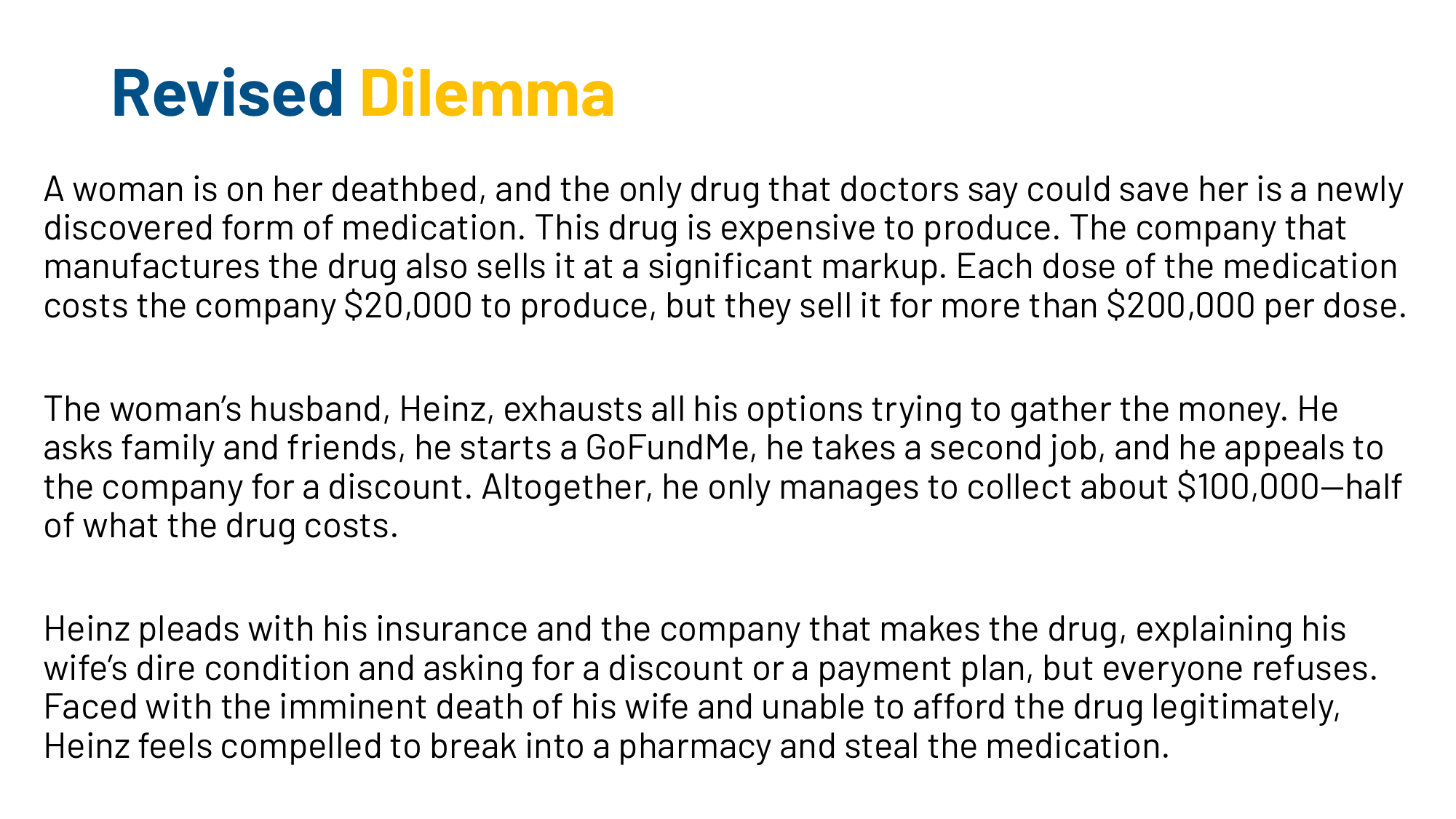

# Revised Dilemma
A woman is on her deathbed, and the only drug that doctors say could save her is a newly discovered form of medication. This drug is expensive to produce. The company that manufactures the drug also sells it at a significant markup. Each dose of the medication costs the company $20,000 to produce, but they sell it for more than $200,000 per dose.

The woman’s husband, Heinz, exhausts all his options trying to gather the money. He asks family and friends, he starts a GoFundMe, he takes a second job, and he appeals to the company for a discount. Altogether, he only manages to collect about $100,000—half of what the drug costs.

Heinz pleads with his insurance and the company that makes the drug, explaining his wife’s dire condition and asking for a discount or a payment plan, but everyone refuses. Faced with the imminent death of his wife and unable to afford the drug legitimately, Heinz feels compelled to break into a pharmacy and steal the medication.